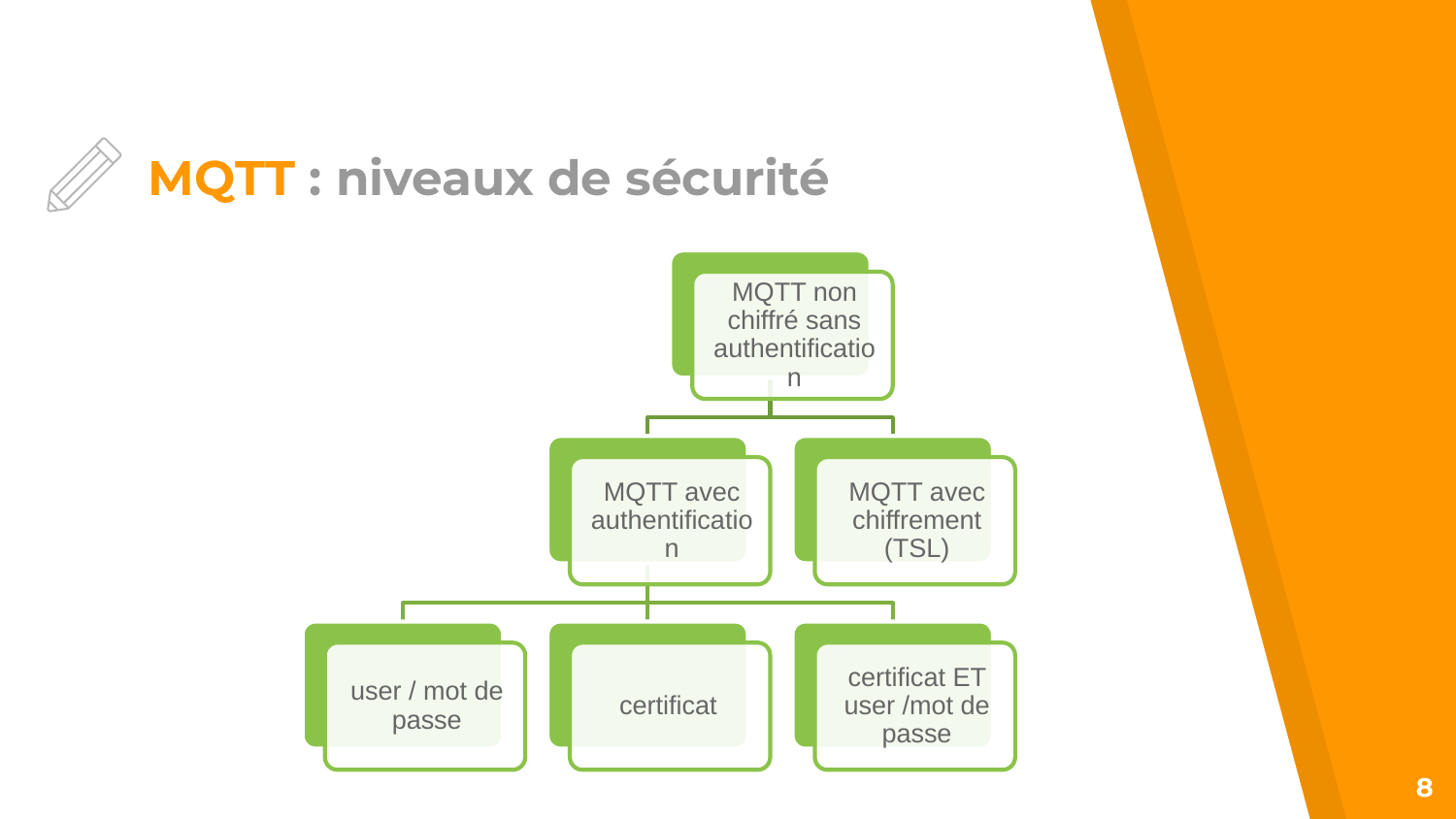

# MQTT : niveaux de sécurité
MQTT non chiffré sans authentification
MQTT avec authentification
user / mot de passe
certificat
certificat ET user /mot de passe
MQTT avec chiffrement (TSL)
8